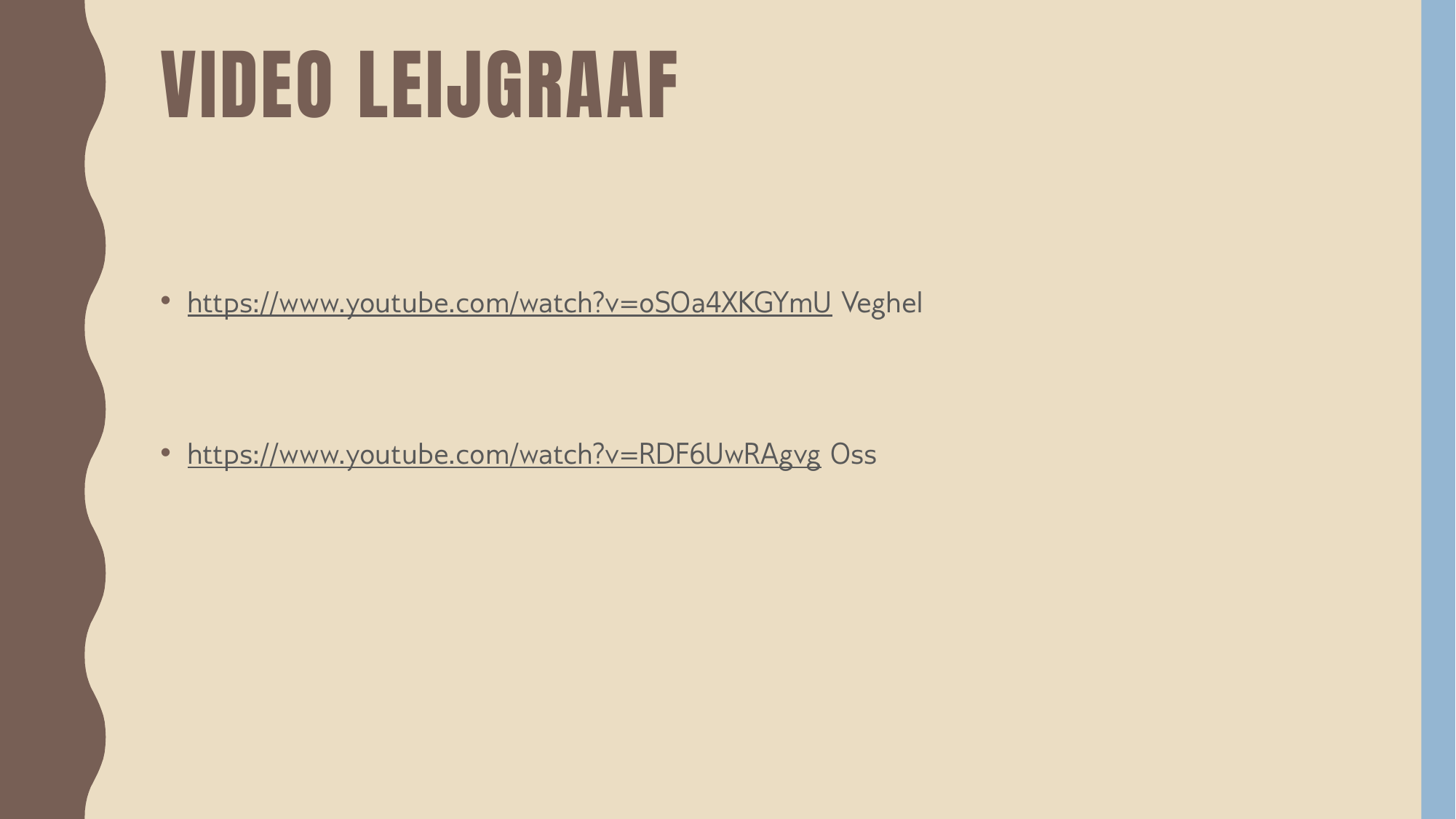

# Video Leijgraaf
https://www.youtube.com/watch?v=oSOa4XKGYmU Veghel

https://www.youtube.com/watch?v=RDF6UwRAgvg Oss